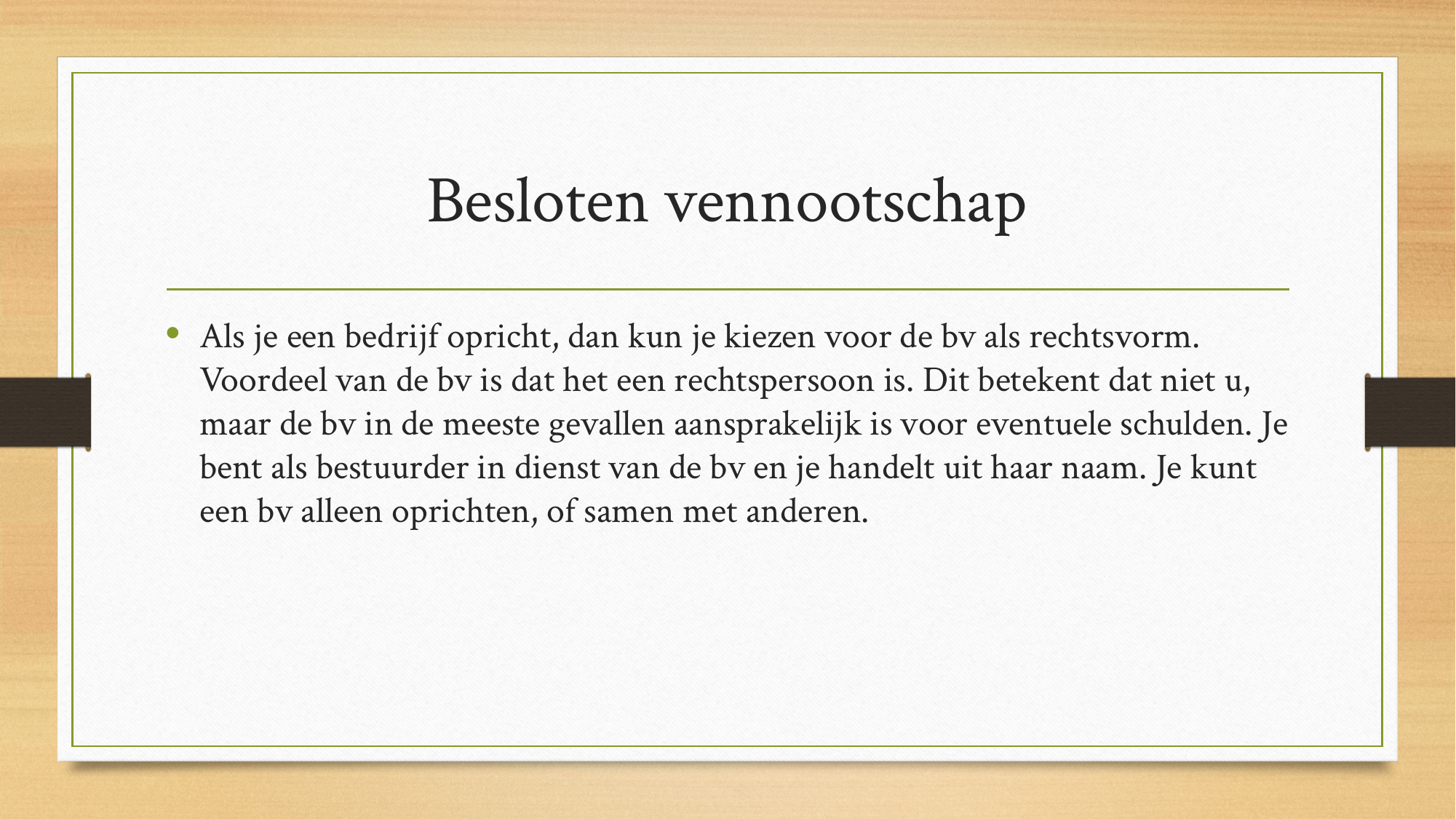

# Besloten vennootschap
Als je een bedrijf opricht, dan kun je kiezen voor de bv als rechtsvorm. Voordeel van de bv is dat het een rechtspersoon is. Dit betekent dat niet u, maar de bv in de meeste gevallen aansprakelijk is voor eventuele schulden. Je bent als bestuurder in dienst van de bv en je handelt uit haar naam. Je kunt een bv alleen oprichten, of samen met anderen.